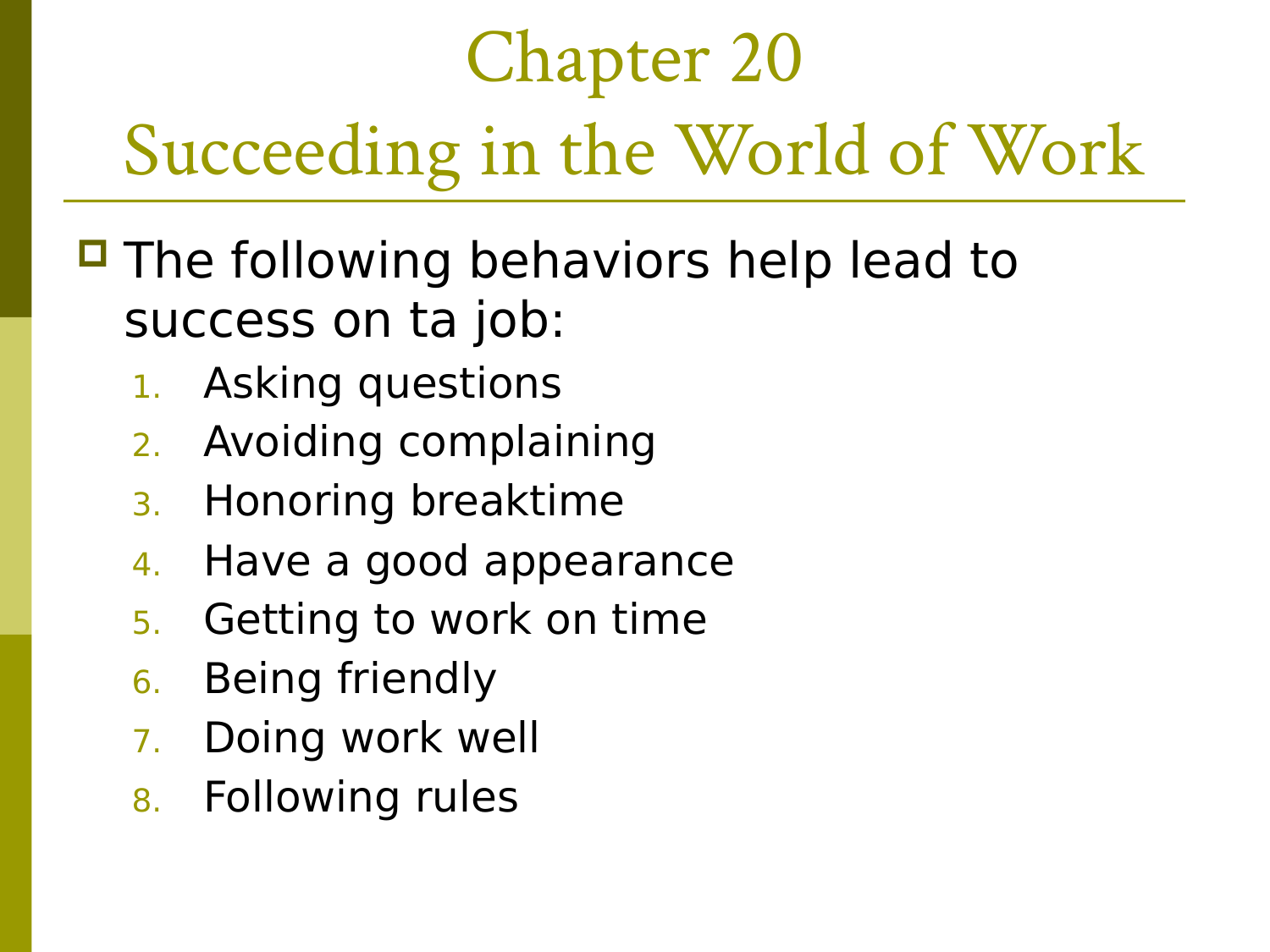

# Chapter 20 Succeeding in the World of Work
The following behaviors help lead to success on ta job:
Asking questions
Avoiding complaining
Honoring breaktime
Have a good appearance
Getting to work on time
Being friendly
Doing work well
Following rules